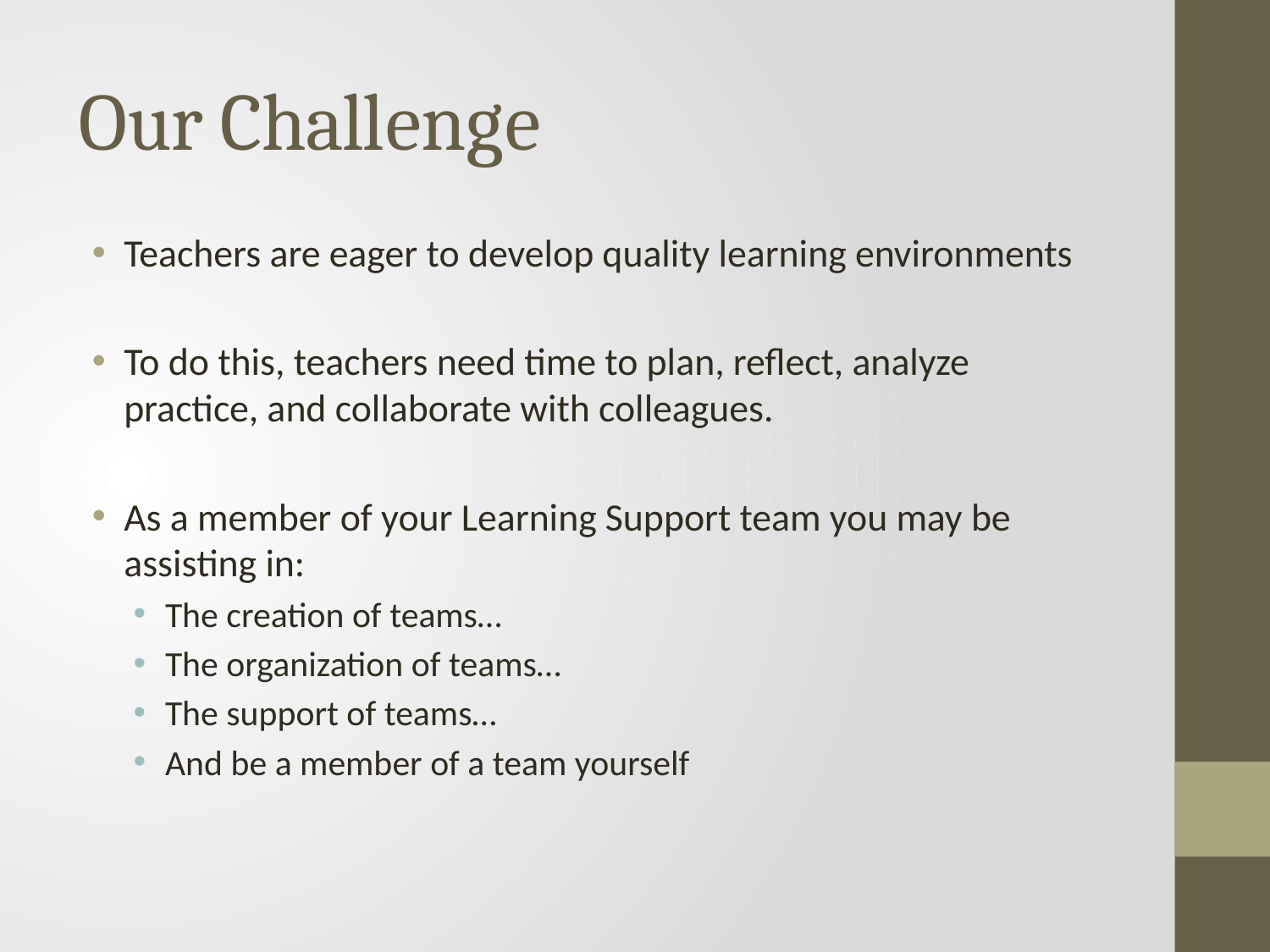

# Our Challenge
Teachers are eager to develop quality learning environments

To do this, teachers need time to plan, reflect, analyze practice, and collaborate with colleagues.

As a member of your Learning Support team you may be assisting in:
The creation of teams…
The organization of teams…
The support of teams…
And be a member of a team yourself